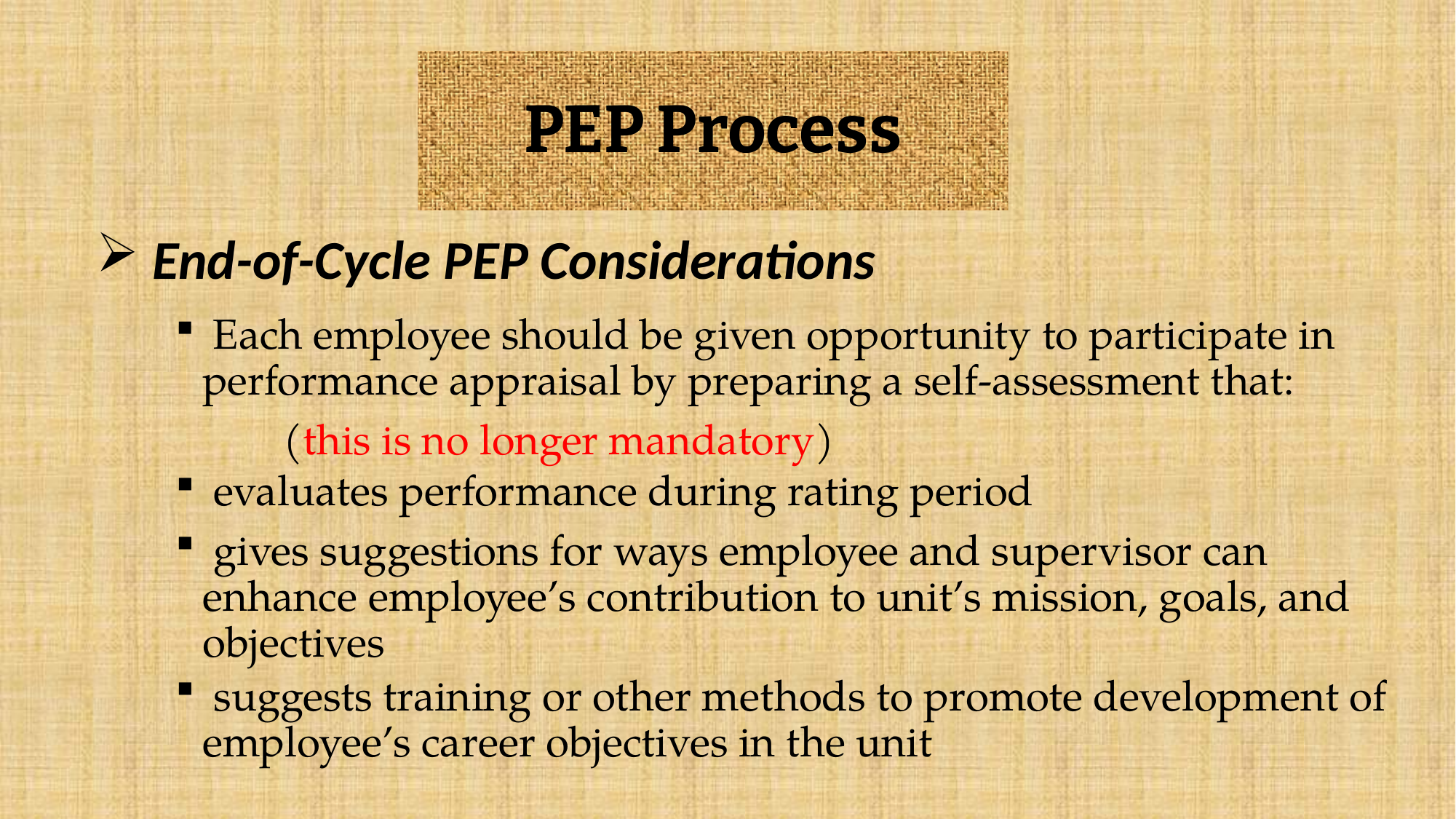

# PEP Process
 End-of-Cycle PEP Considerations
 Each employee should be given opportunity to participate in performance appraisal by preparing a self-assessment that:
	(this is no longer mandatory)
 evaluates performance during rating period
 gives suggestions for ways employee and supervisor can enhance employee’s contribution to unit’s mission, goals, and objectives
 suggests training or other methods to promote development of employee’s career objectives in the unit